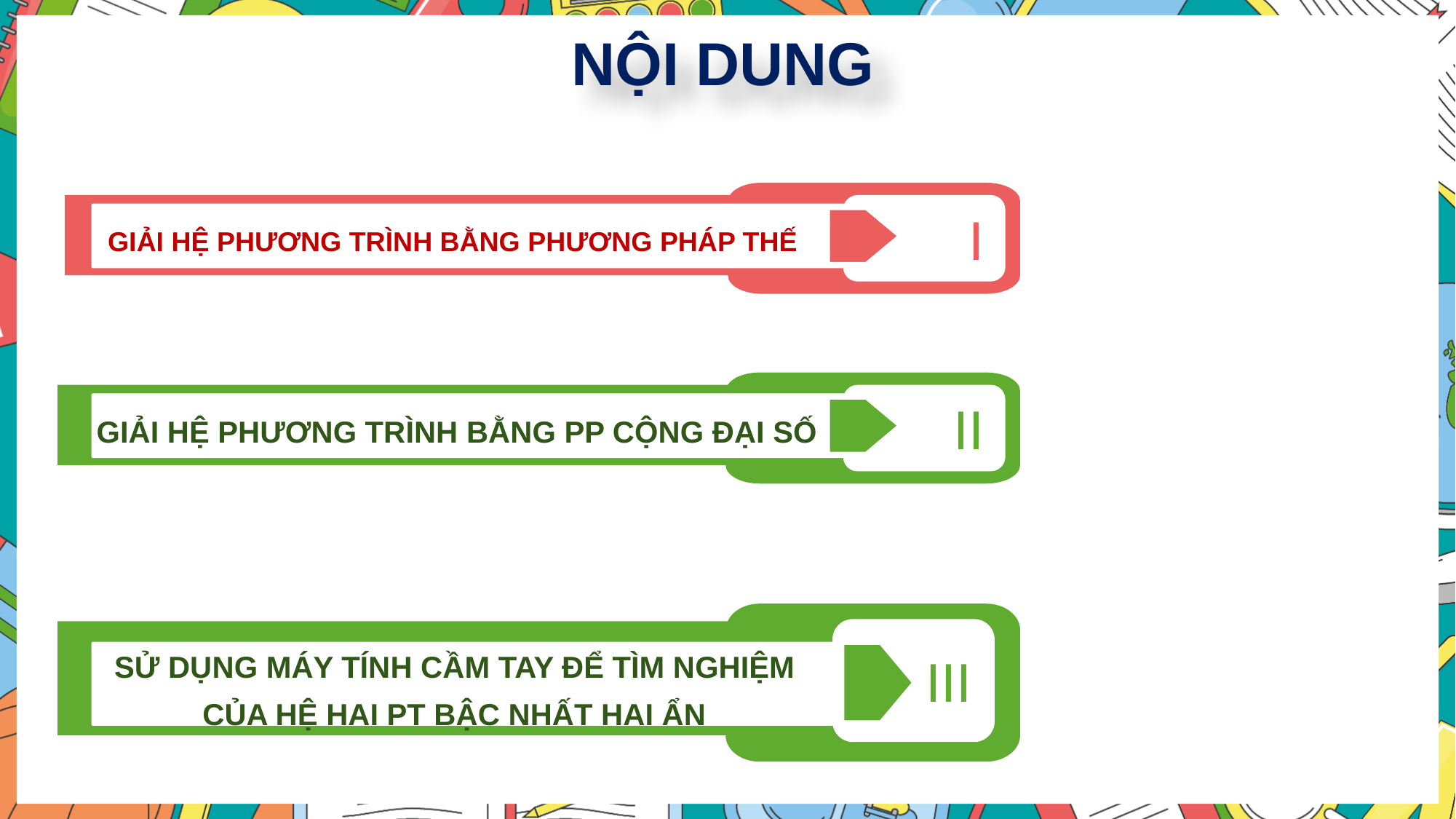

NỘI DUNG

I
GIẢI HỆ PHƯƠNG TRÌNH BẰNG PHƯƠNG PHÁP THẾ

II
GIẢI HỆ PHƯƠNG TRÌNH BẰNG PP CỘNG ĐẠI SỐ

III
SỬ DỤNG MÁY TÍNH CẦM TAY ĐỂ TÌM NGHIỆM CỦA HỆ HAI PT BẬC NHẤT HAI ẨN